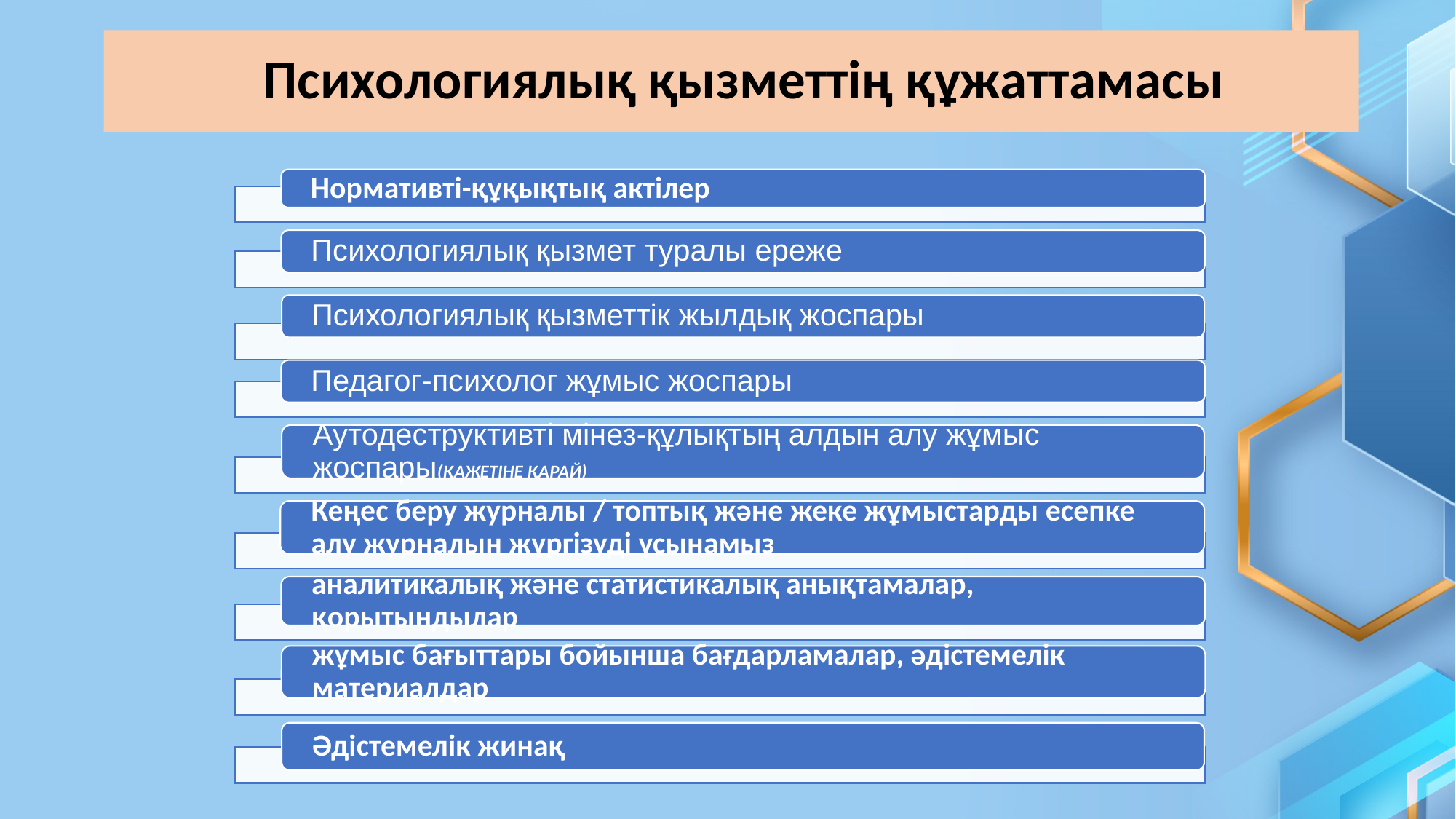

# Психологиялық қызметтің құжаттамасы
Нормативті-құқықтық актілер
Психологиялық қызмет туралы ереже
Психологиялық қызметтік жылдық жоспары
Педагог-психолог жұмыс жоспары
Аутодеструктивті мінез-құлықтың алдын алу жұмыс жоспары(ҚАЖЕТІНЕ ҚАРАЙ)
Кеңес беру журналы / топтық және жеке жұмыстарды есепке алу журналын жүргізуді ұсынамыз
аналитикалық және статистикалық анықтамалар, қорытындылар
жұмыс бағыттары бойынша бағдарламалар, әдістемелік материалдар
Әдістемелік жинақ